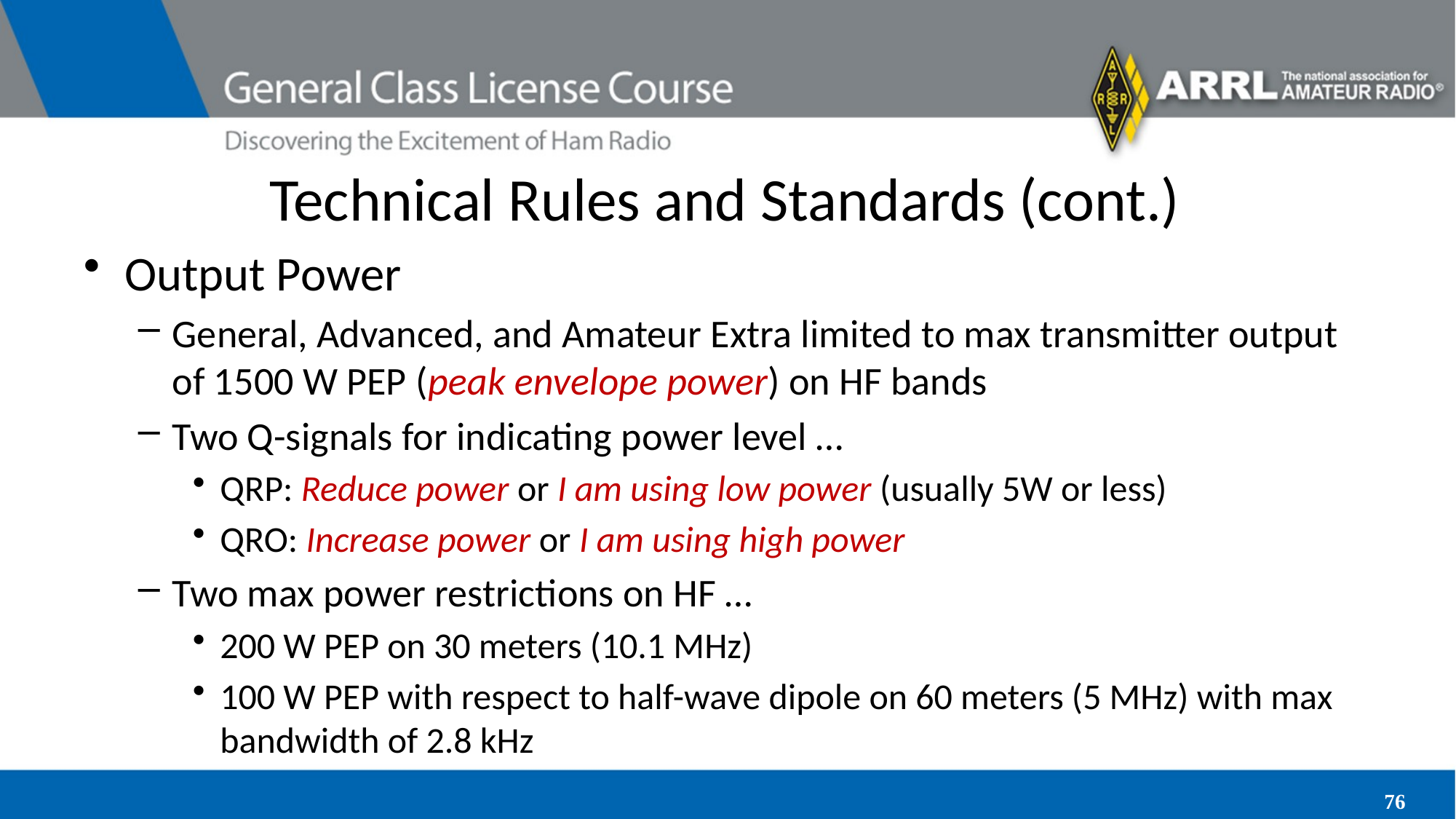

# Technical Rules and Standards (cont.)
Output Power
General, Advanced, and Amateur Extra limited to max transmitter output of 1500 W PEP (peak envelope power) on HF bands
Two Q-signals for indicating power level …
QRP: Reduce power or I am using low power (usually 5W or less)
QRO: Increase power or I am using high power
Two max power restrictions on HF …
200 W PEP on 30 meters (10.1 MHz)
100 W PEP with respect to half-wave dipole on 60 meters (5 MHz) with max bandwidth of 2.8 kHz